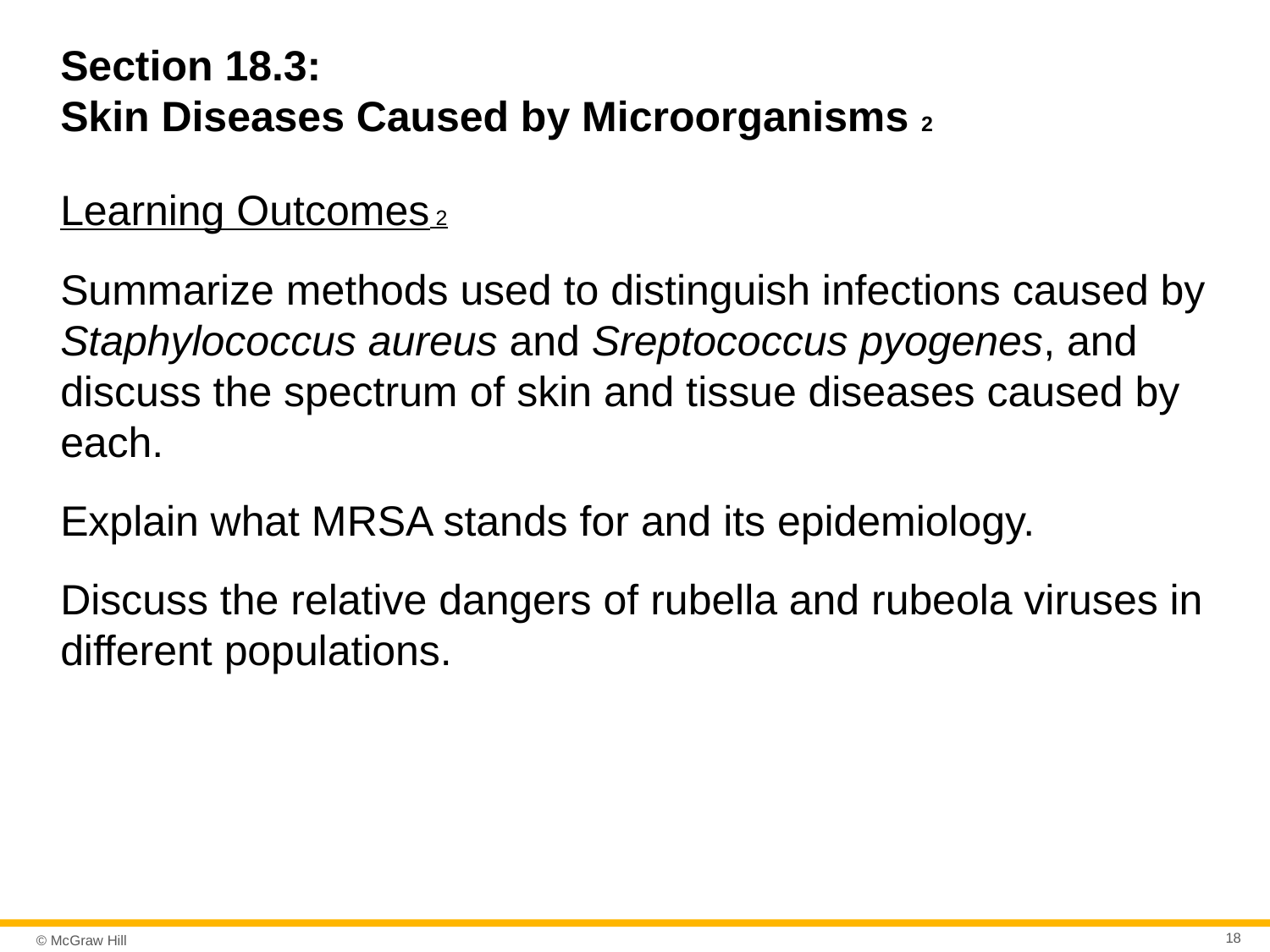

# Section 18.3: Skin Diseases Caused by Microorganisms 2
Learning Outcomes 2
Summarize methods used to distinguish infections caused by Staphylococcus aureus and Sreptococcus pyogenes, and discuss the spectrum of skin and tissue diseases caused by each.
Explain what MRSA stands for and its epidemiology.
Discuss the relative dangers of rubella and rubeola viruses in different populations.